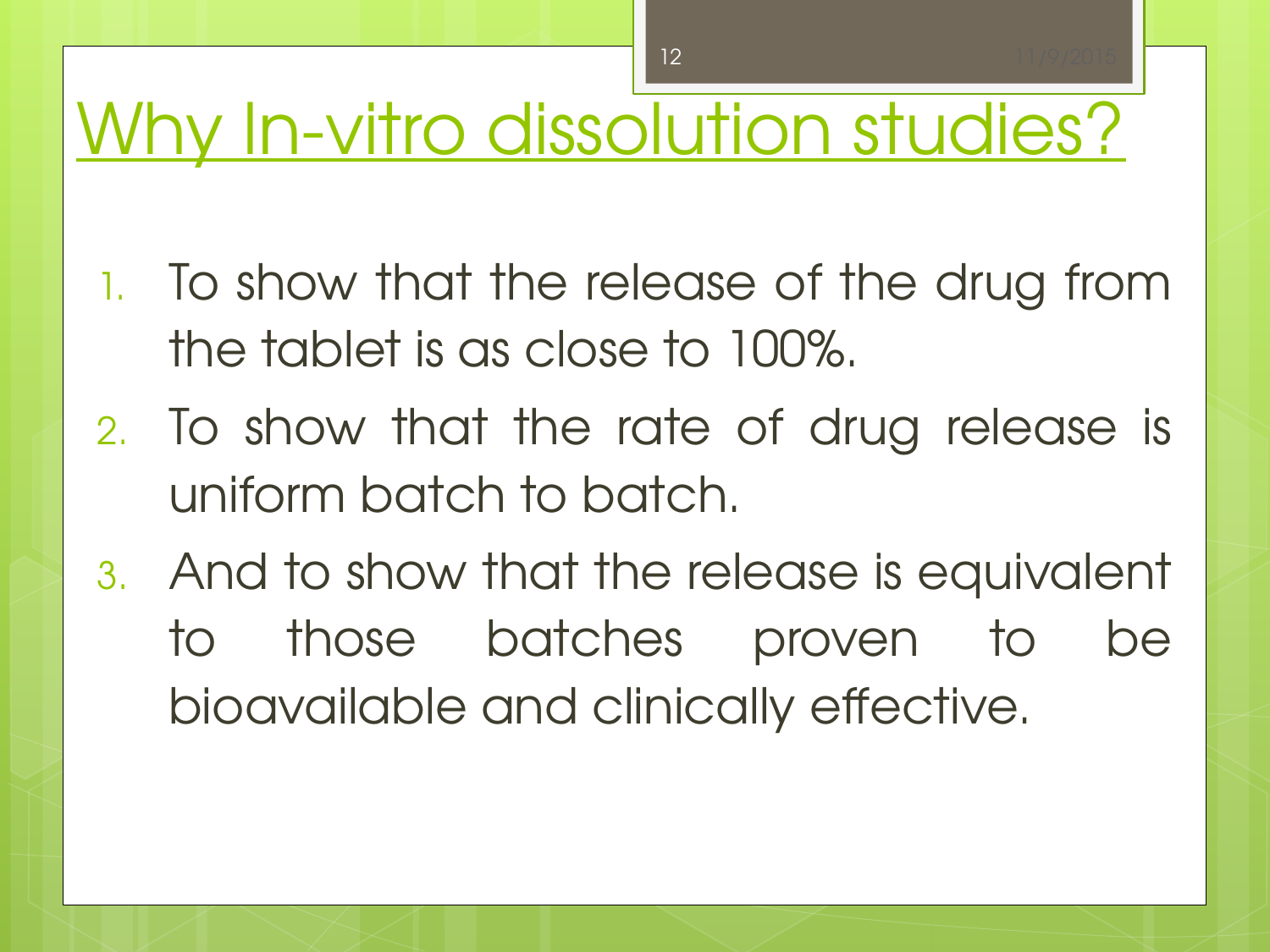

12
11/9/2015
# Why In-vitro dissolution studies?
To show that the release of the drug from the tablet is as close to 100%.
To show that the rate of drug release is uniform batch to batch.
And to show that the release is equivalent to those batches proven to be bioavailable and clinically effective.